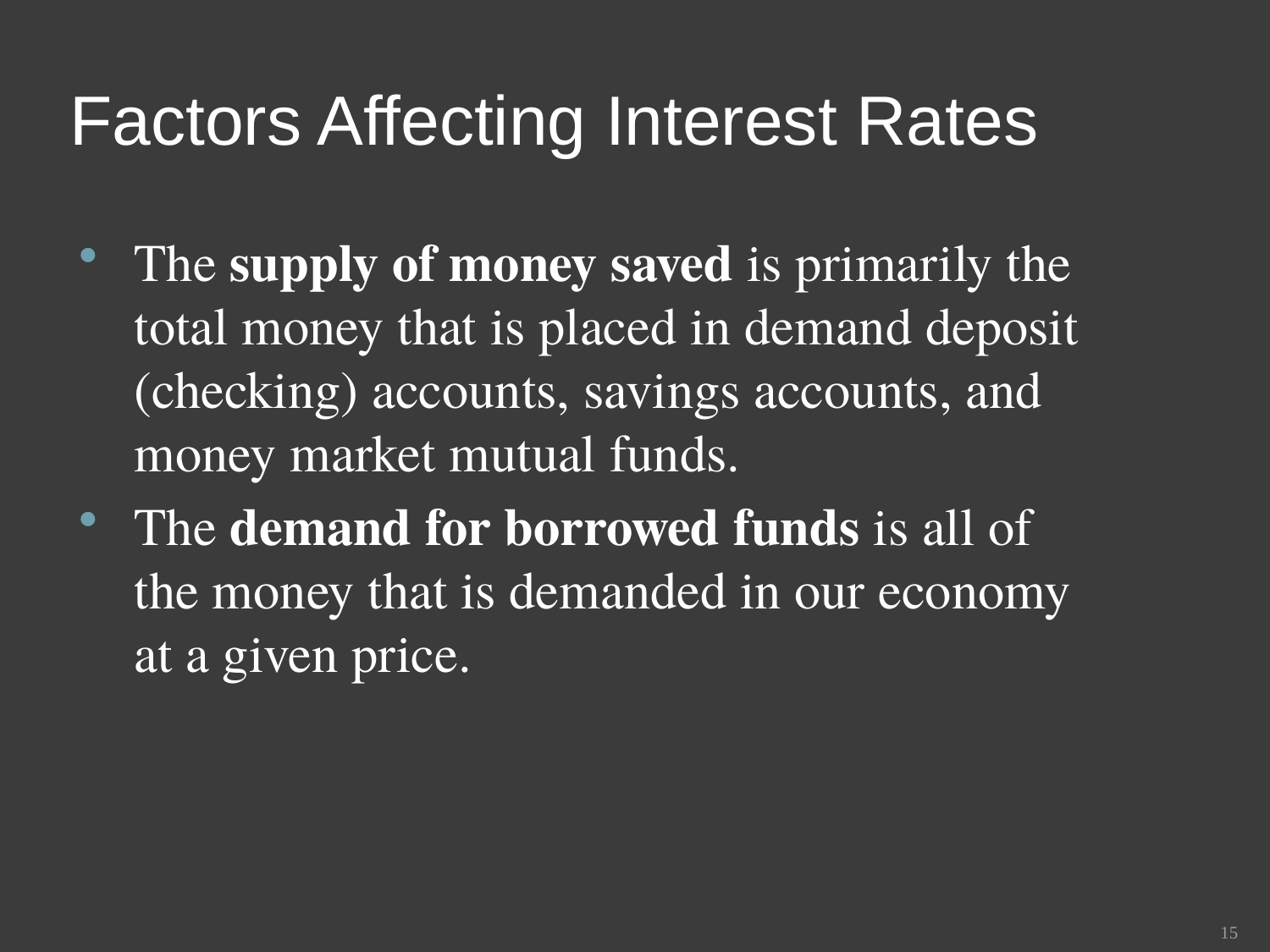

# Factors Affecting Interest Rates
The supply of money saved is primarily the total money that is placed in demand deposit (checking) accounts, savings accounts, and money market mutual funds.
The demand for borrowed funds is all of the money that is demanded in our economy at a given price.
15